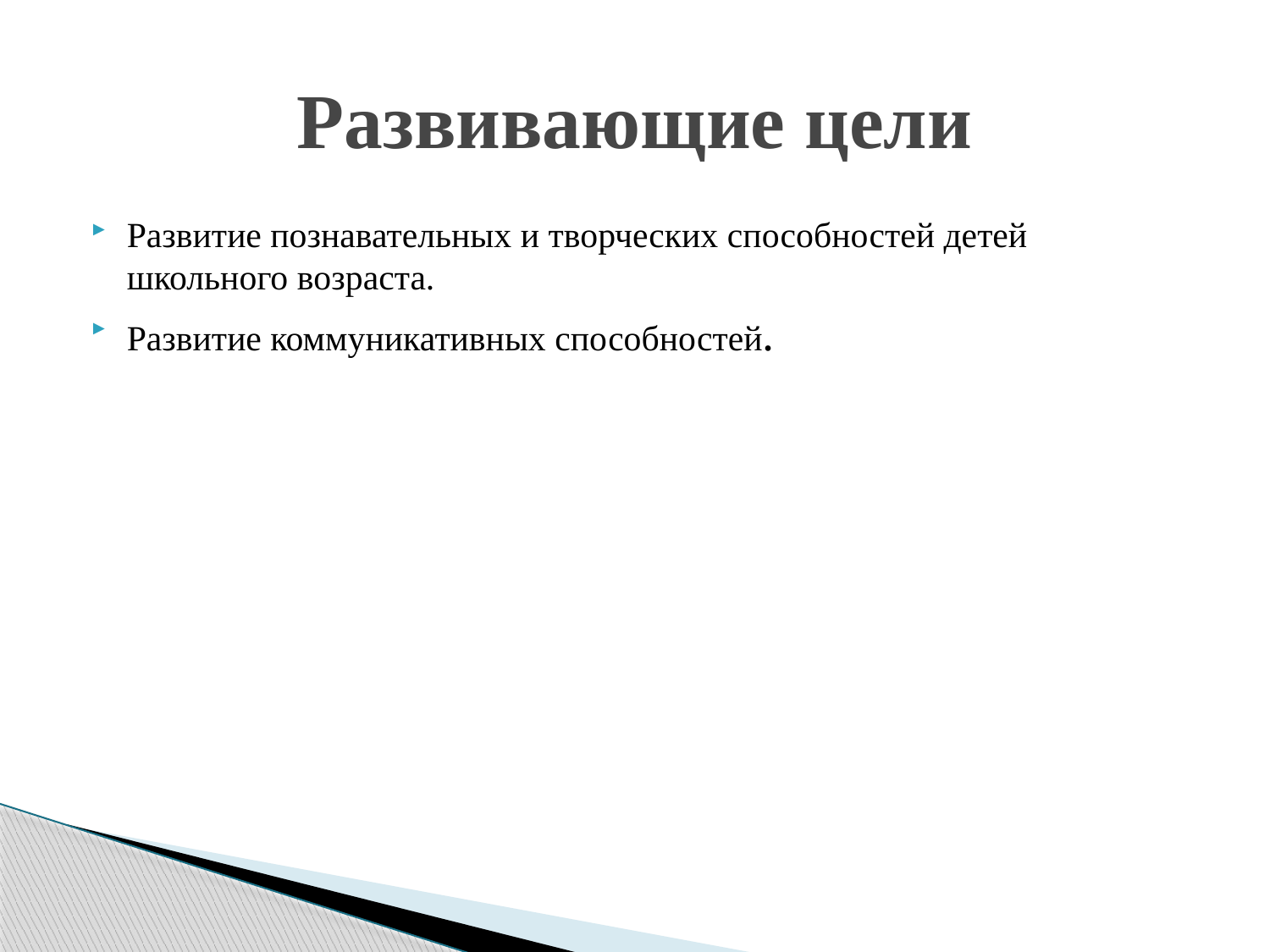

# Развивающие цели
Развитие познавательных и творческих способностей детей школьного возраста.
Развитие коммуникативных способностей.